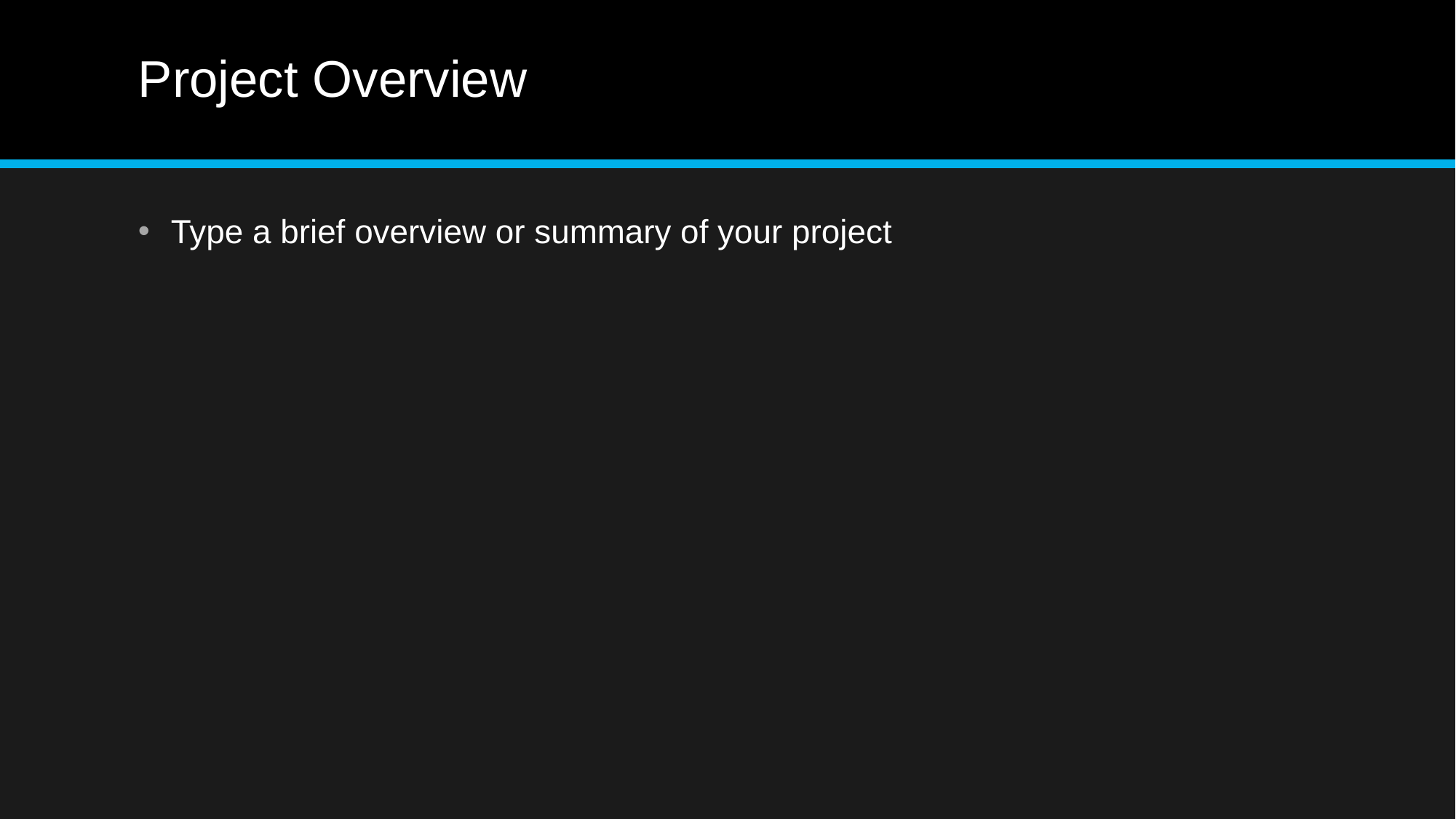

# Project Overview
Type a brief overview or summary of your project